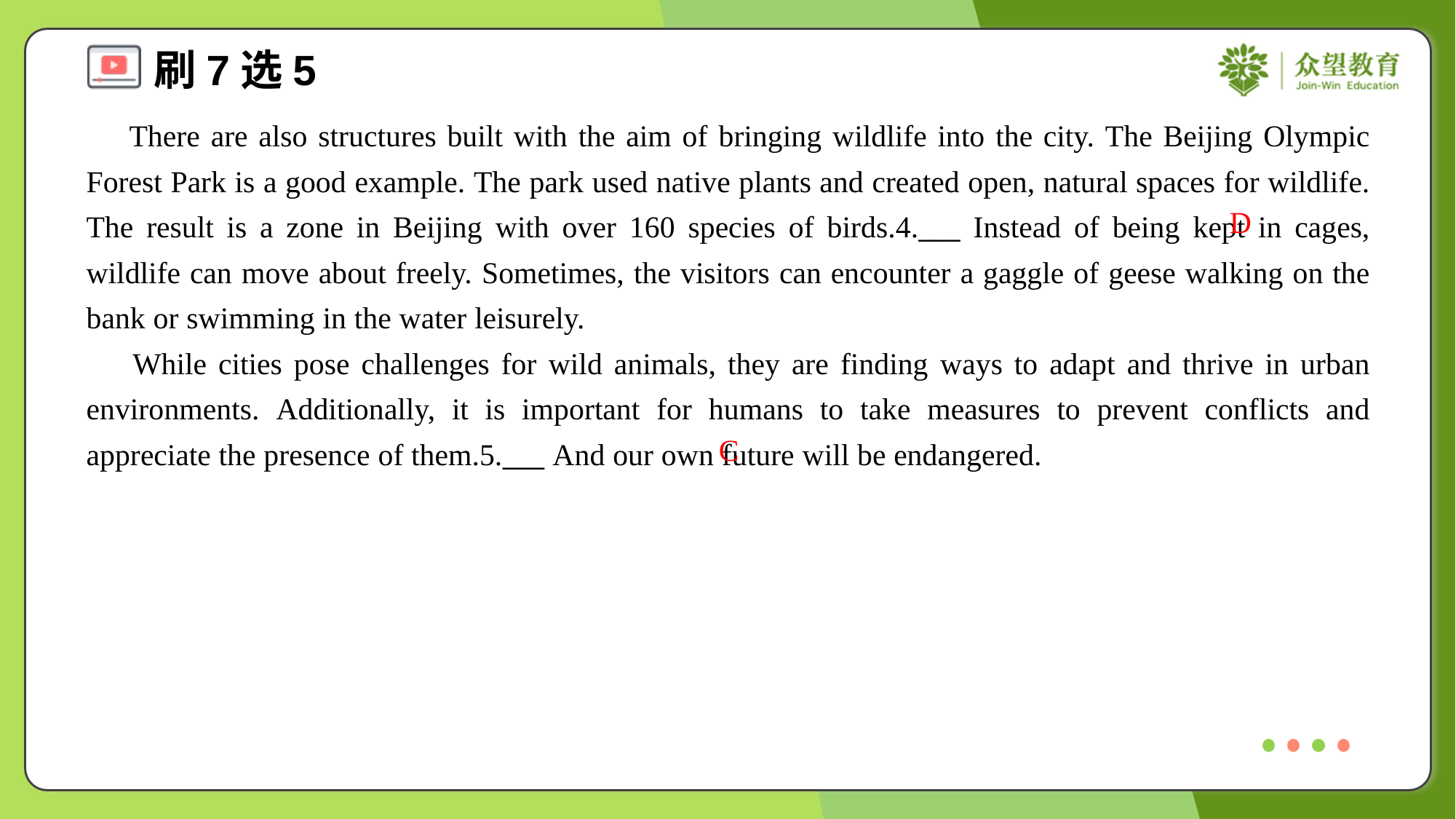

There are also structures built with the aim of bringing wildlife into the city. The Beijing Olympic Forest Park is a good example. The park used native plants and created open, natural spaces for wildlife. The result is a zone in Beijing with over 160 species of birds.4.___ Instead of being kept in cages, wildlife can move about freely. Sometimes, the visitors can encounter a gaggle of geese walking on the bank or swimming in the water leisurely.
    While cities pose challenges for wild animals, they are finding ways to adapt and thrive in urban environments. Additionally, it is important for humans to take measures to prevent conflicts and appreciate the presence of them.5.___ And our own future will be endangered.
D
C